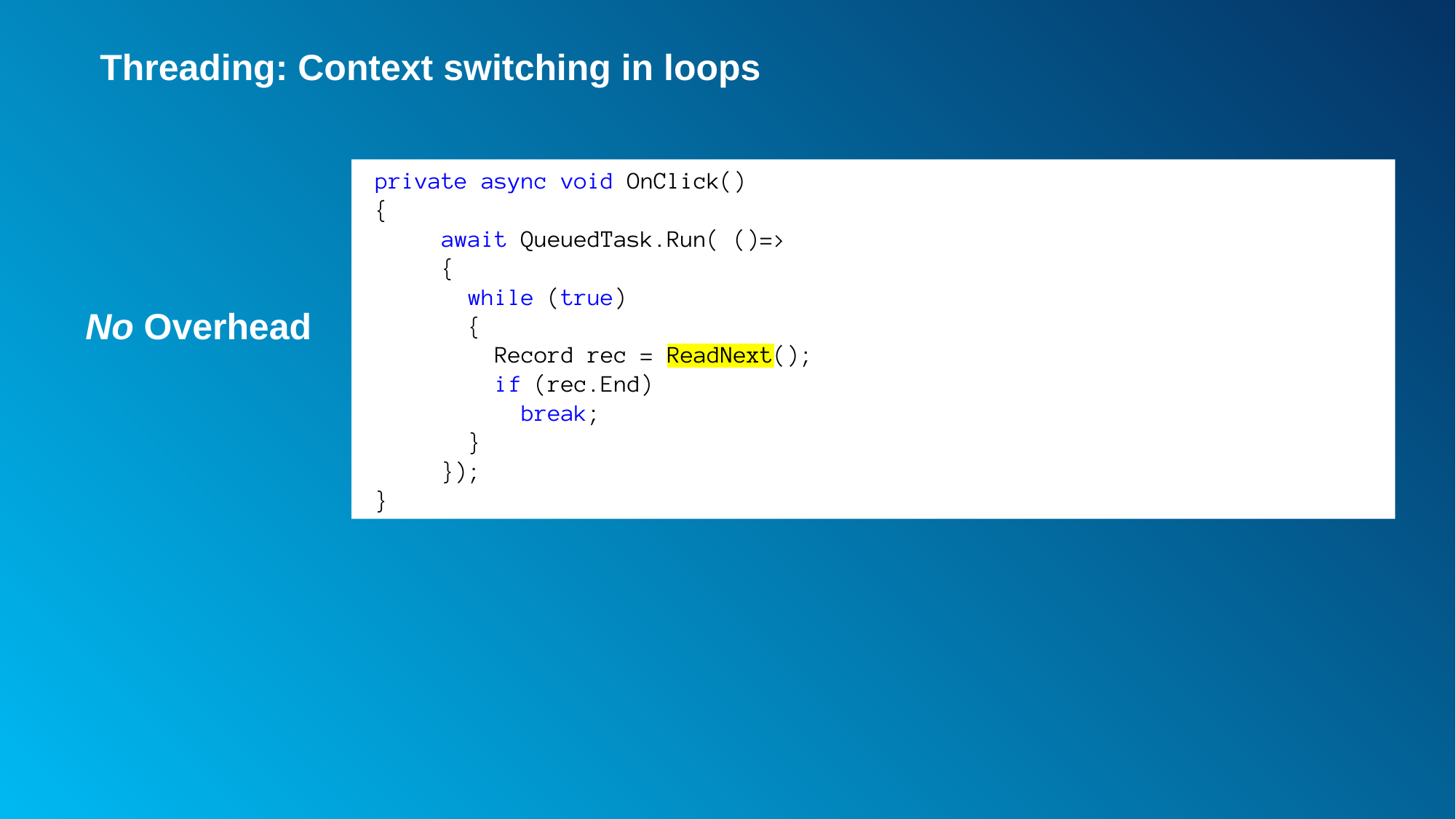

# Threading: Context switching in loops
 private async void OnClick()
 {
      await QueuedTask.Run( ()=>
      {
        while (true)
        {
          Record rec = ReadNext();
          if (rec.End)
            break;
        }
      });
 }
No Overhead